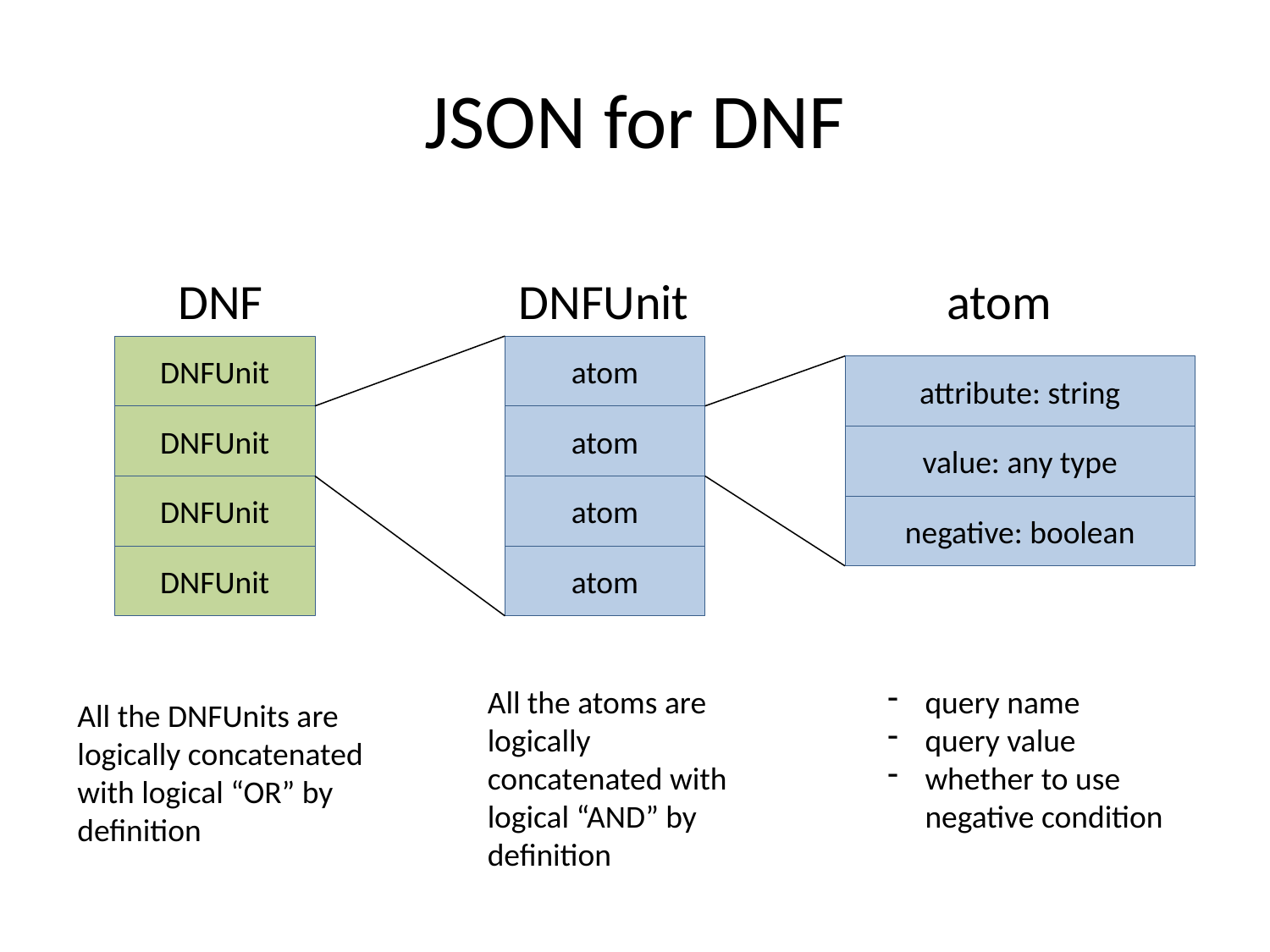

# JSON for DNF
DNF
DNFUnit
atom
DNFUnit
atom
attribute: string
DNFUnit
atom
value: any type
DNFUnit
atom
negative: boolean
DNFUnit
atom
All the atoms are logically concatenated with logical “AND” by definition
query name
query value
whether to use negative condition
All the DNFUnits are logically concatenated with logical “OR” by definition